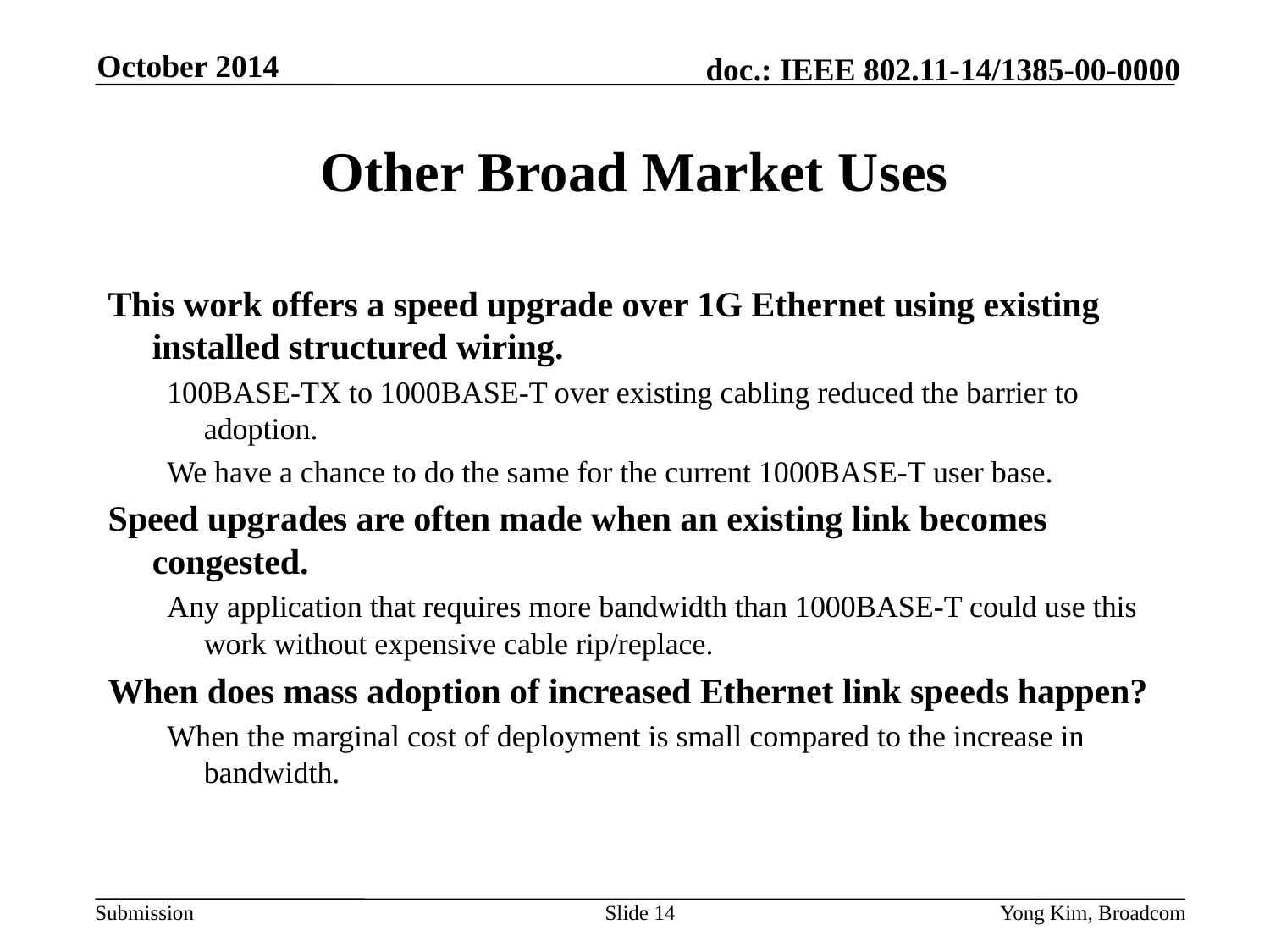

October 2014
# Other Broad Market Uses
This work offers a speed upgrade over 1G Ethernet using existing installed structured wiring.
100BASE-TX to 1000BASE-T over existing cabling reduced the barrier to adoption.
We have a chance to do the same for the current 1000BASE-T user base.
Speed upgrades are often made when an existing link becomes congested.
Any application that requires more bandwidth than 1000BASE-T could use this work without expensive cable rip/replace.
When does mass adoption of increased Ethernet link speeds happen?
When the marginal cost of deployment is small compared to the increase in bandwidth.
Slide 14
Yong Kim, Broadcom